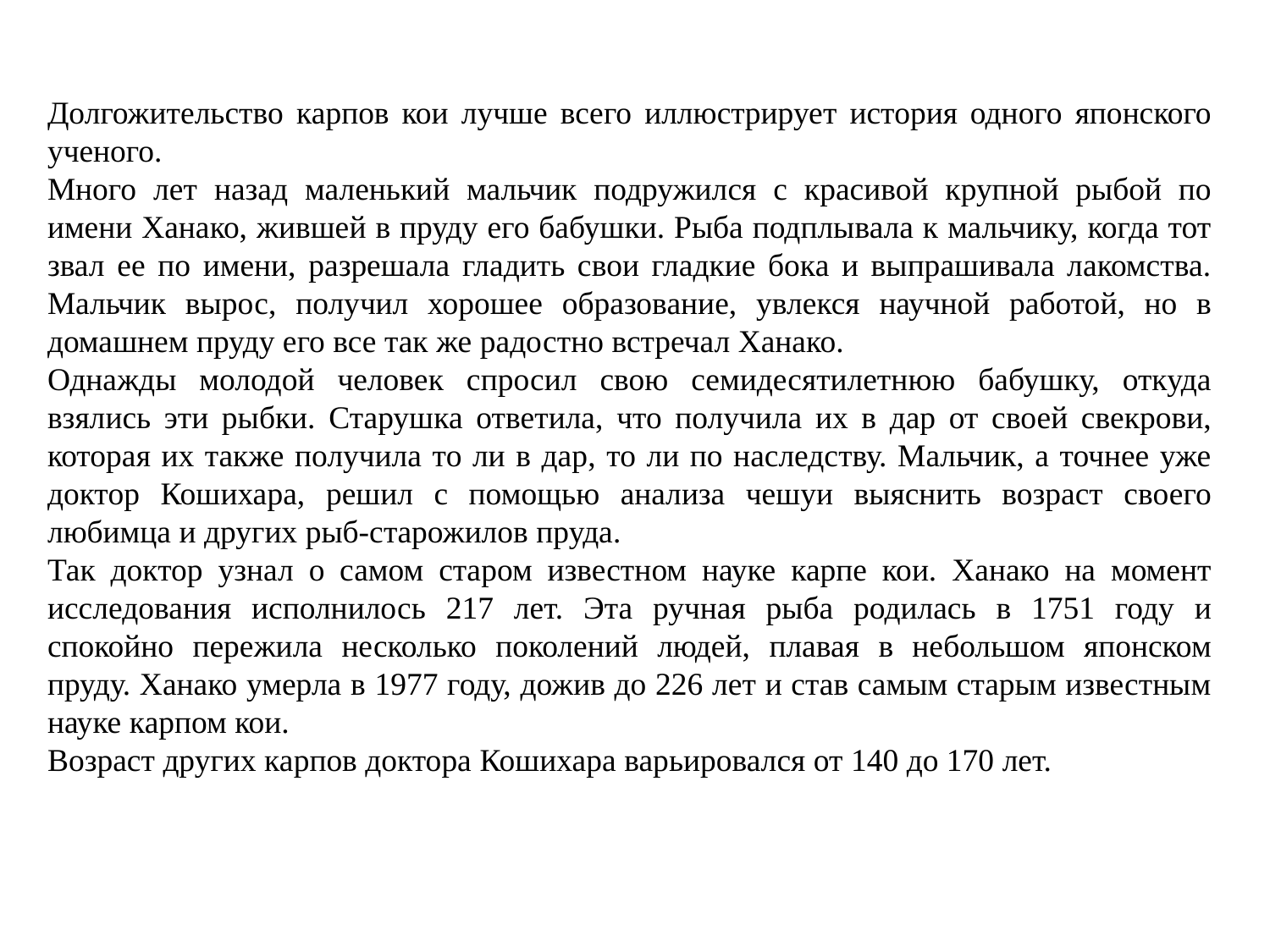

Долгожительство карпов кои лучше всего иллюстрирует история одного японского ученого.
Много лет назад маленький мальчик подружился с красивой крупной рыбой по имени Ханако, жившей в пруду его бабушки. Рыба подплывала к мальчику, когда тот звал ее по имени, разрешала гладить свои гладкие бока и выпрашивала лакомства. Мальчик вырос, получил хорошее образование, увлекся научной работой, но в домашнем пруду его все так же радостно встречал Ханако.
Однажды молодой человек спросил свою семидесятилетнюю бабушку, откуда взялись эти рыбки. Старушка ответила, что получила их в дар от своей свекрови, которая их также получила то ли в дар, то ли по наследству. Мальчик, а точнее уже доктор Кошихара, решил с помощью анализа чешуи выяснить возраст своего любимца и других рыб-старожилов пруда.
Так доктор узнал о самом старом известном науке карпе кои. Ханако на момент исследования исполнилось 217 лет. Эта ручная рыба родилась в 1751 году и спокойно пережила несколько поколений людей, плавая в небольшом японском пруду. Ханако умерла в 1977 году, дожив до 226 лет и став самым старым известным науке карпом кои.
Возраст других карпов доктора Кошихара варьировался от 140 до 170 лет.